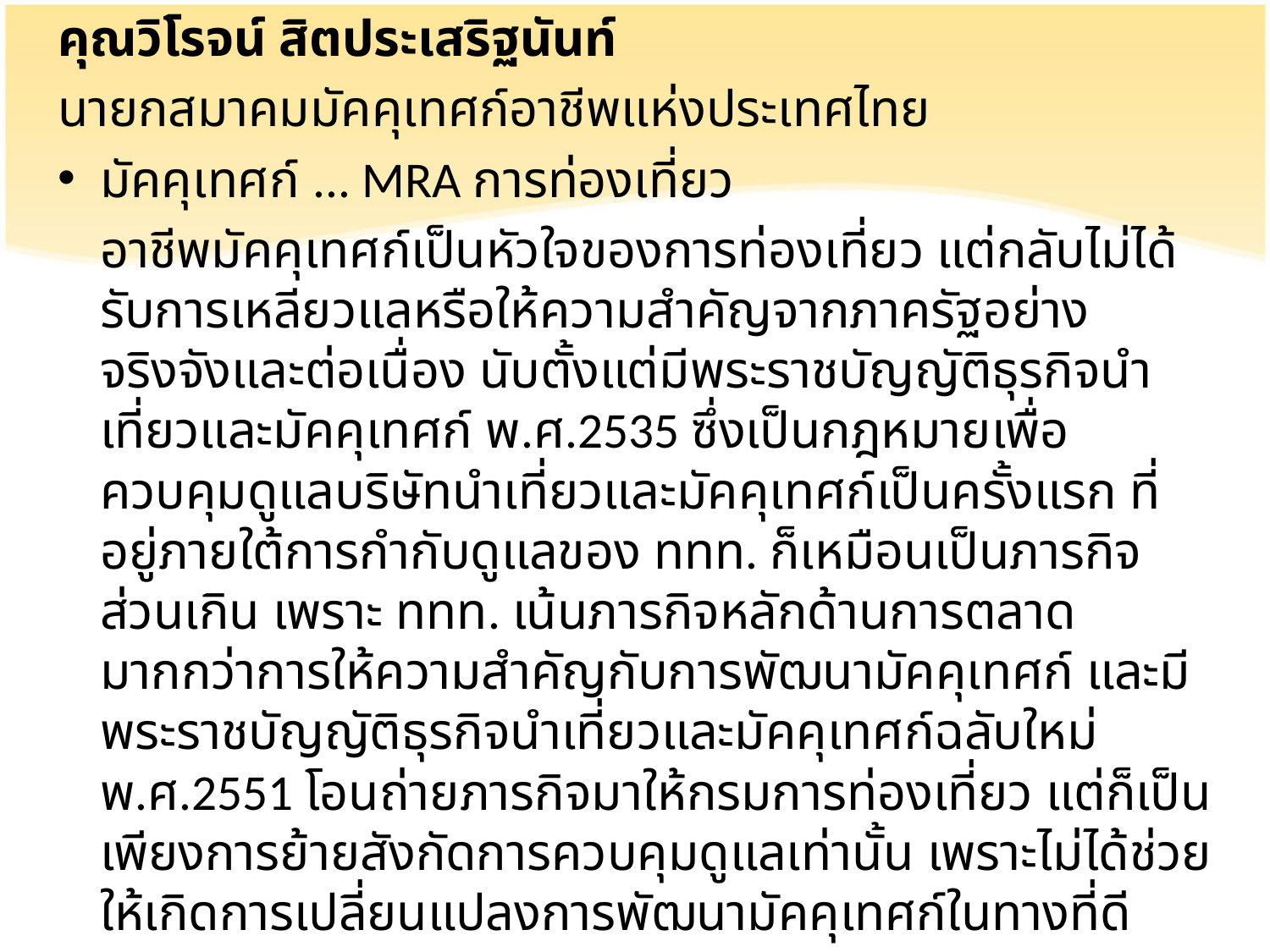

คุณวิโรจน์ สิตประเสริฐนันท์
นายกสมาคมมัคคุเทศก์อาชีพแห่งประเทศไทย
มัคคุเทศก์ ... MRA การท่องเที่ยว
	อาชีพมัคคุเทศก์เป็นหัวใจของการท่องเที่ยว แต่กลับไม่ได้รับการเหลียวแลหรือให้ความสำคัญจากภาครัฐอย่างจริงจังและต่อเนื่อง นับตั้งแต่มีพระราชบัญญัติธุรกิจนำเที่ยวและมัคคุเทศก์ พ.ศ.2535 ซึ่งเป็นกฎหมายเพื่อควบคุมดูแลบริษัทนำเที่ยวและมัคคุเทศก์เป็นครั้งแรก ที่อยู่ภายใต้การกำกับดูแลของ ททท. ก็เหมือนเป็นภารกิจส่วนเกิน เพราะ ททท. เน้นภารกิจหลักด้านการตลาดมากกว่าการให้ความสำคัญกับการพัฒนามัคคุเทศก์ และมีพระราชบัญญัติธุรกิจนำเที่ยวและมัคคุเทศก์ฉลับใหม่ พ.ศ.2551 โอนถ่ายภารกิจมาให้กรมการท่องเที่ยว แต่ก็เป็นเพียงการย้ายสังกัดการควบคุมดูแลเท่านั้น เพราะไม่ได้ช่วยให้เกิดการเปลี่ยนแปลงการพัฒนามัคคุเทศก์ในทางที่ดี